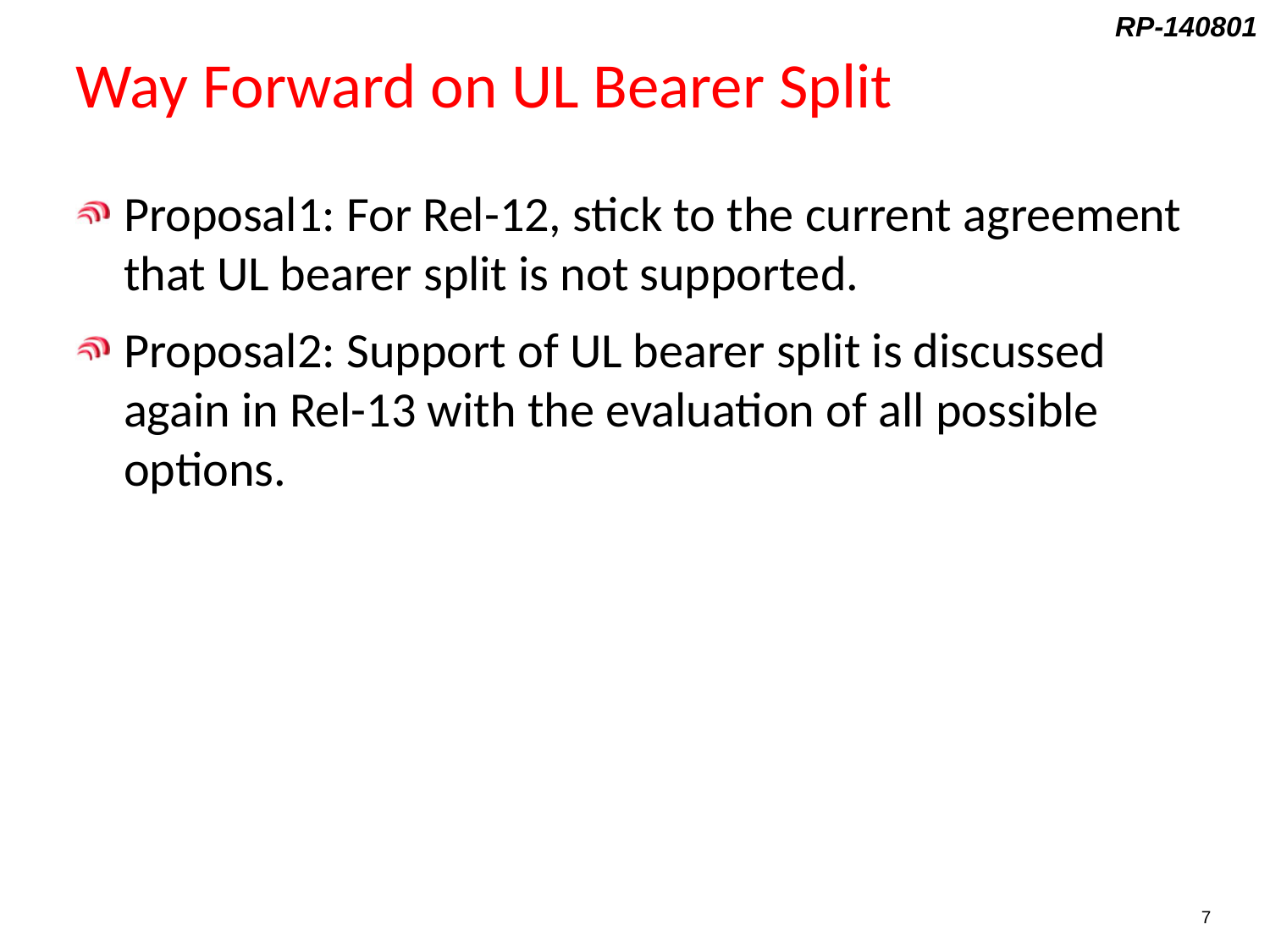

# Way Forward on UL Bearer Split
Proposal1: For Rel-12, stick to the current agreement that UL bearer split is not supported.
Proposal2: Support of UL bearer split is discussed again in Rel-13 with the evaluation of all possible options.
7